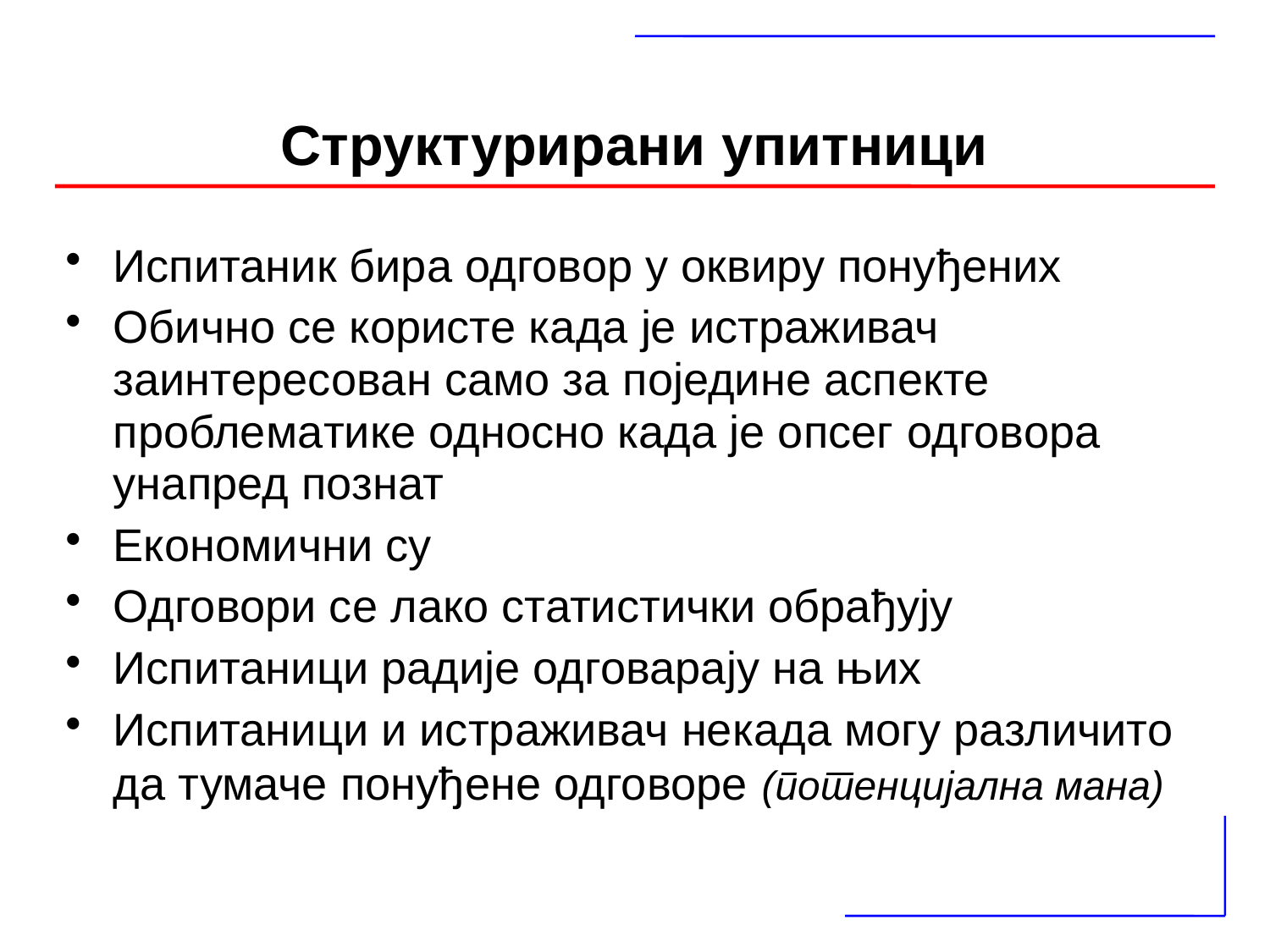

Структурирани упитници
Испитаник бира одговор у оквиру понуђених
Обично се користе када је истраживач заинтересован само за поједине аспекте проблематике односно када је опсег одговора унапред познат
Економични су
Одговори се лако статистички обрађују
Испитаници радије одговарају на њих
Испитаници и истраживач некада могу различито да тумаче понуђене одговоре (потенцијална мана)